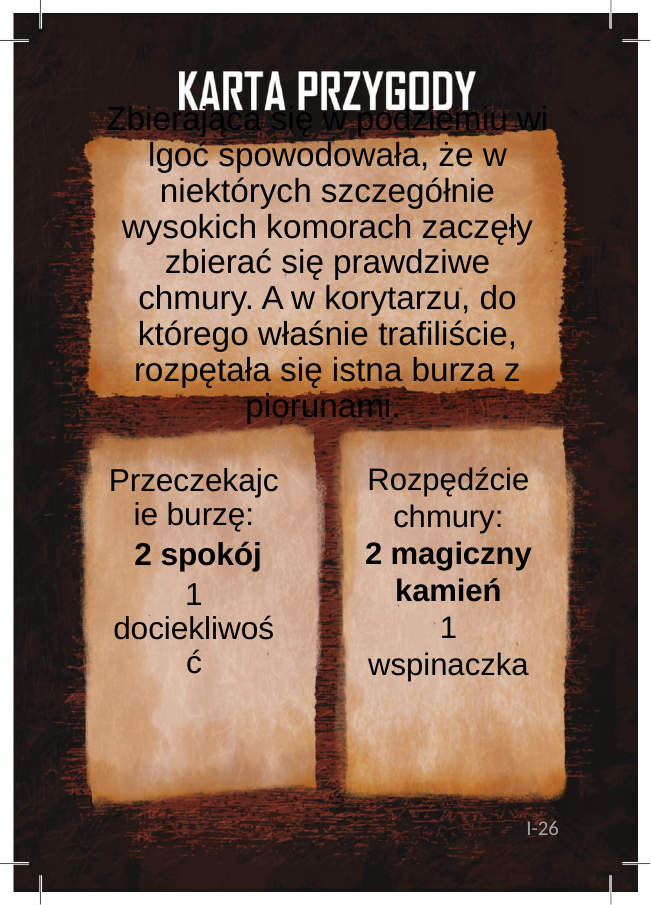

# Zbierająca się w podziemiu wilgoć spowodowała, że w niektórych szczegółnie wysokich komorach zaczęły zbierać się prawdziwe chmury. A w korytarzu, do którego właśnie trafiliście, rozpętała się istna burza z piorunami.
Rozpędźcie chmury:
2 magiczny kamień
1 wspinaczka
Przeczekajcie burzę:
 2 spokój
1 dociekliwość
I-26